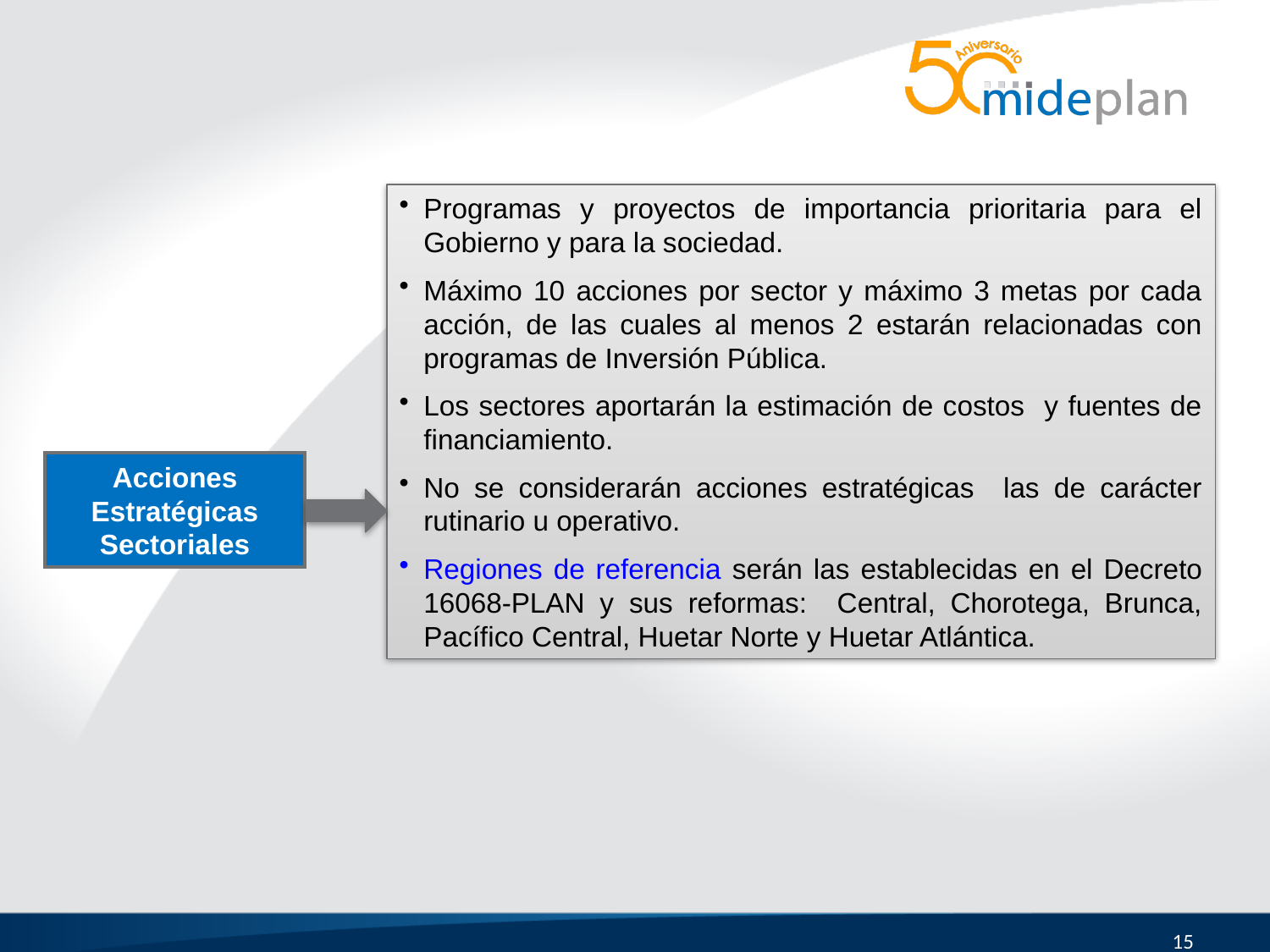

Programas y proyectos de importancia prioritaria para el Gobierno y para la sociedad.
Máximo 10 acciones por sector y máximo 3 metas por cada acción, de las cuales al menos 2 estarán relacionadas con programas de Inversión Pública.
Los sectores aportarán la estimación de costos  y fuentes de financiamiento.
No se considerarán acciones estratégicas  las de carácter rutinario u operativo.
Regiones de referencia serán las establecidas en el Decreto 16068-PLAN y sus reformas:  Central, Chorotega, Brunca, Pacífico Central, Huetar Norte y Huetar Atlántica.
Acciones Estratégicas Sectoriales

15